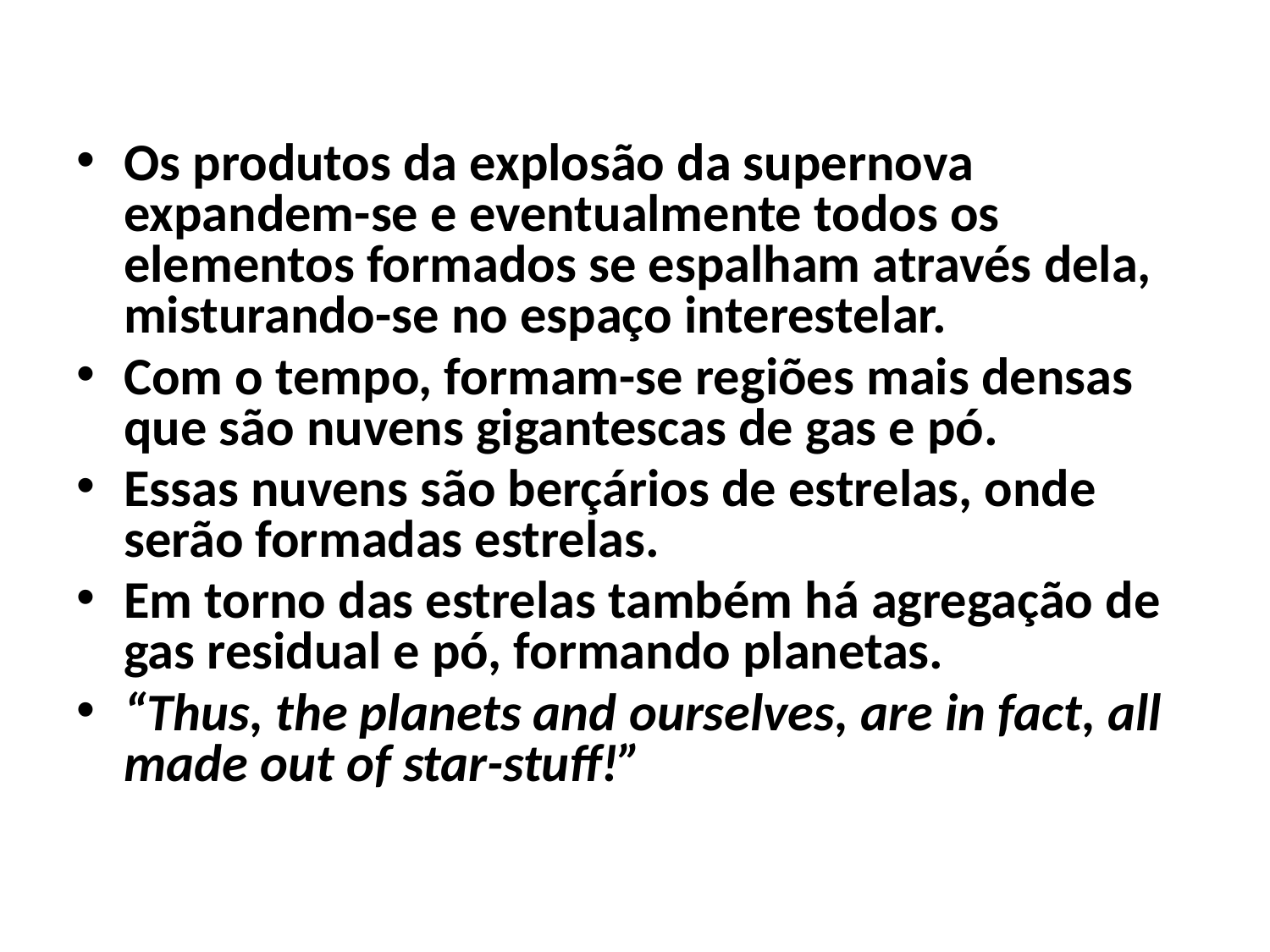

Os produtos da explosão da supernova expandem-se e eventualmente todos os elementos formados se espalham através dela, misturando-se no espaço interestelar.
Com o tempo, formam-se regiões mais densas que são nuvens gigantescas de gas e pó.
Essas nuvens são berçários de estrelas, onde serão formadas estrelas.
Em torno das estrelas também há agregação de gas residual e pó, formando planetas.
“Thus, the planets and ourselves, are in fact, all made out of star-stuff!”